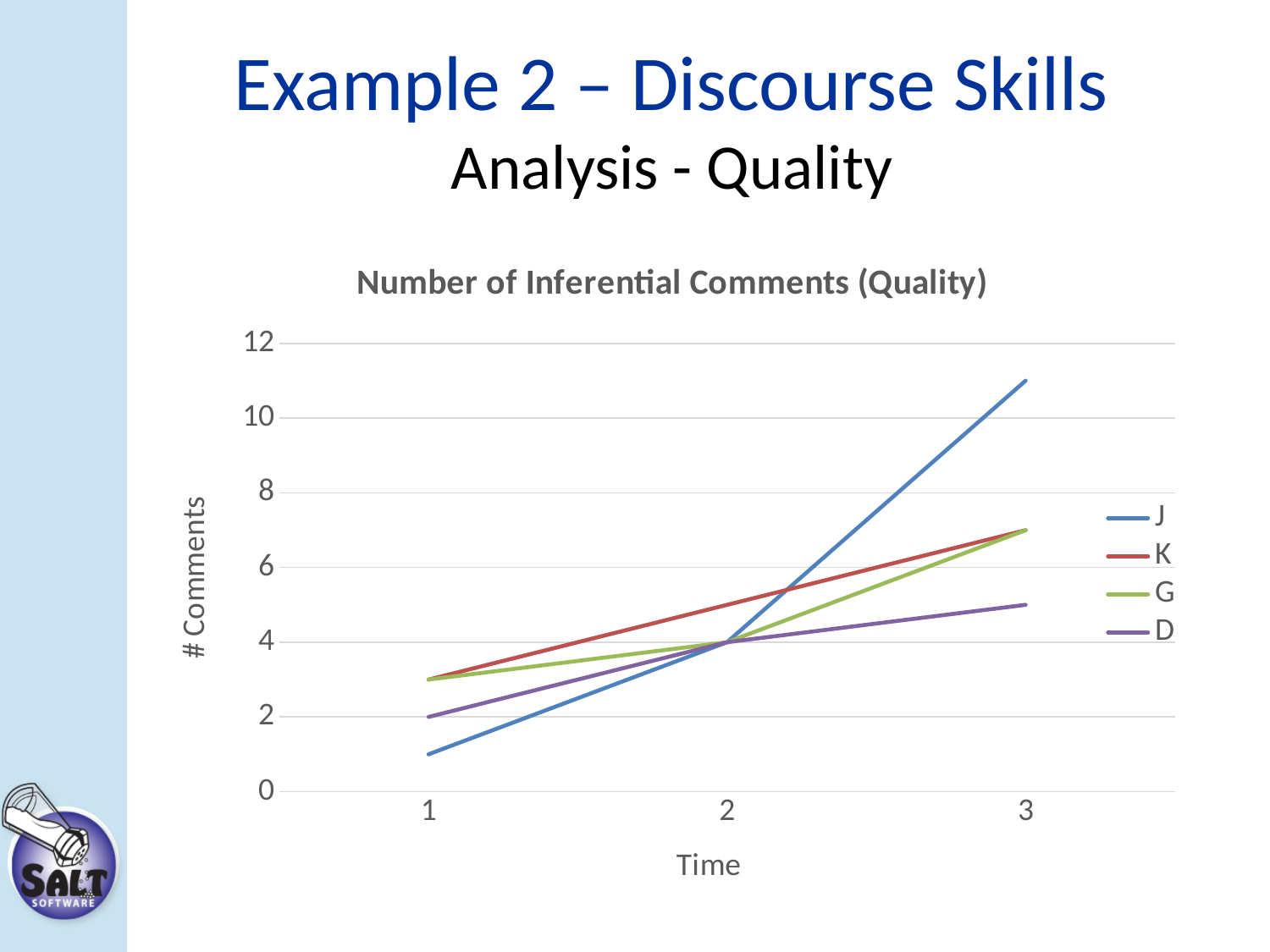

# Example 2 – Discourse Skills Analysis - Quality

### Chart: Number of Inferential Comments (Quality)

| Category |  |  |  |  |
|---|---|---|---|---|